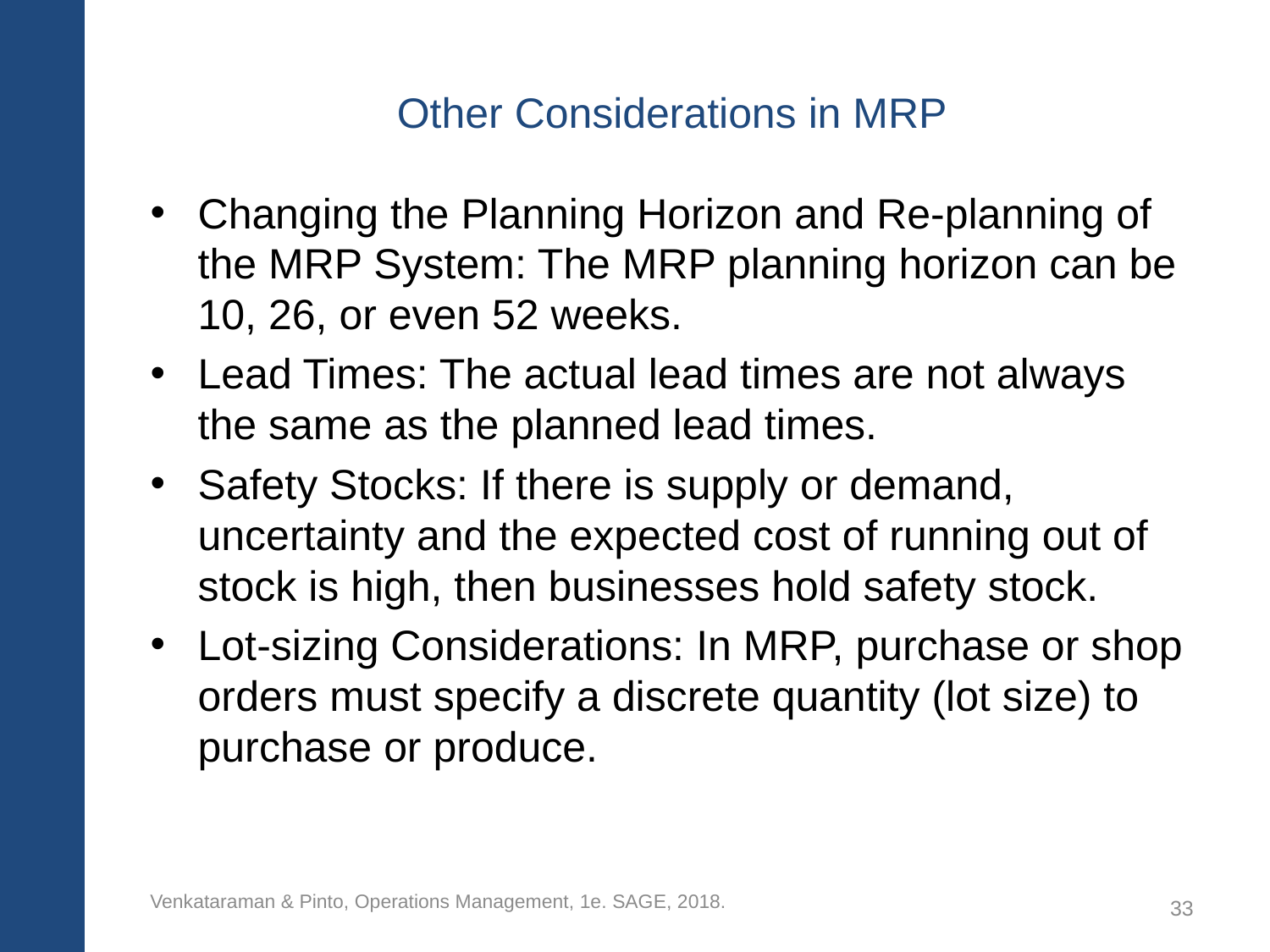

# Other Considerations in MRP
Changing the Planning Horizon and Re-planning of the MRP System: The MRP planning horizon can be 10, 26, or even 52 weeks.
Lead Times: The actual lead times are not always the same as the planned lead times.
Safety Stocks: If there is supply or demand, uncertainty and the expected cost of running out of stock is high, then businesses hold safety stock.
Lot-sizing Considerations: In MRP, purchase or shop orders must specify a discrete quantity (lot size) to purchase or produce.
Venkataraman & Pinto, Operations Management, 1e. SAGE, 2018.
33